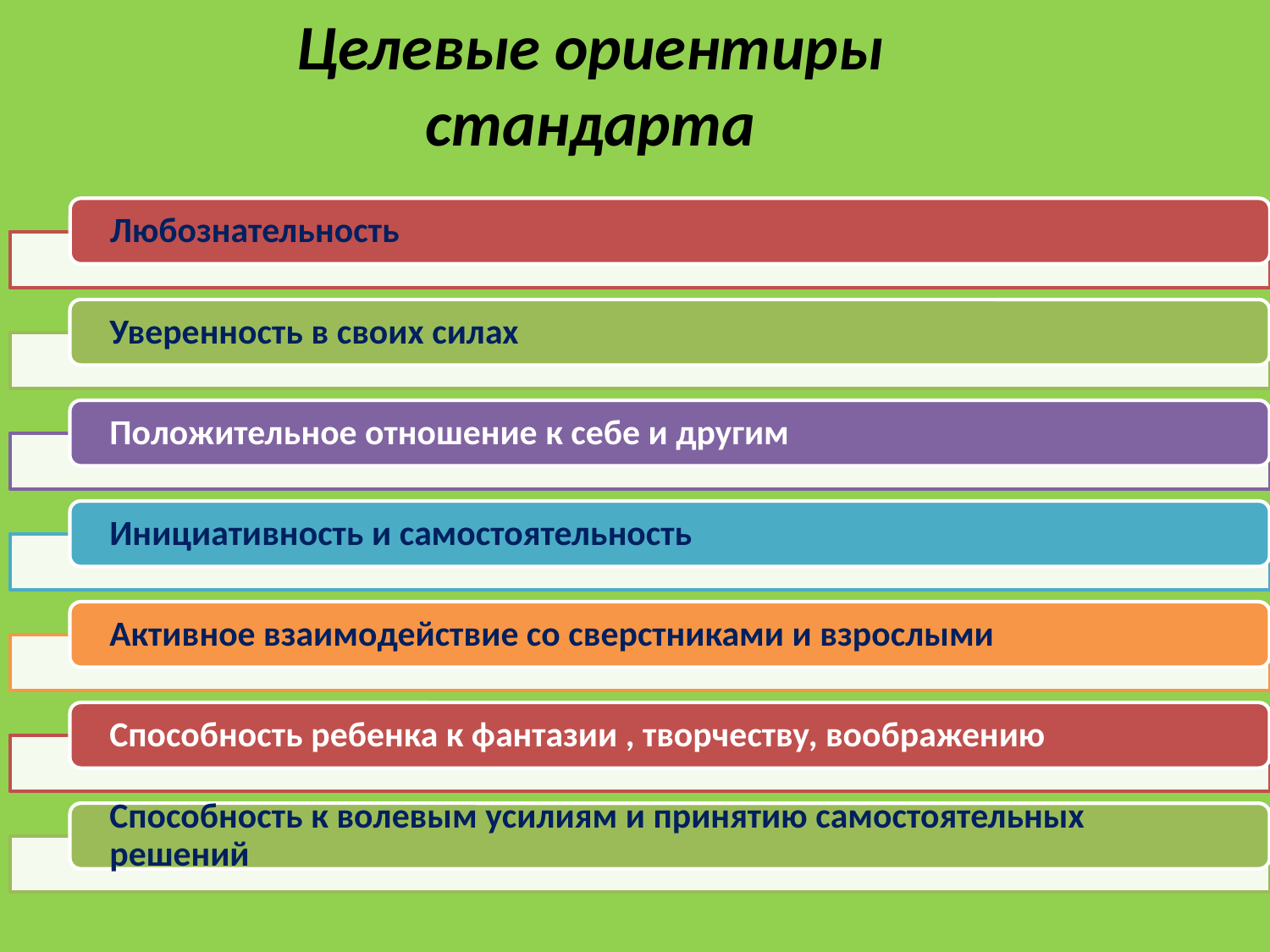

Целевые ориентиры стандарта
Любознательность
Уверенность в своих силах
Положительное отношение к себе и другим
Инициативность и самостоятельность
Активное взаимодействие со сверстниками и взрослыми
Способность ребенка к фантазии , творчеству, воображению
Способность к волевым усилиям и принятию самостоятельных решений